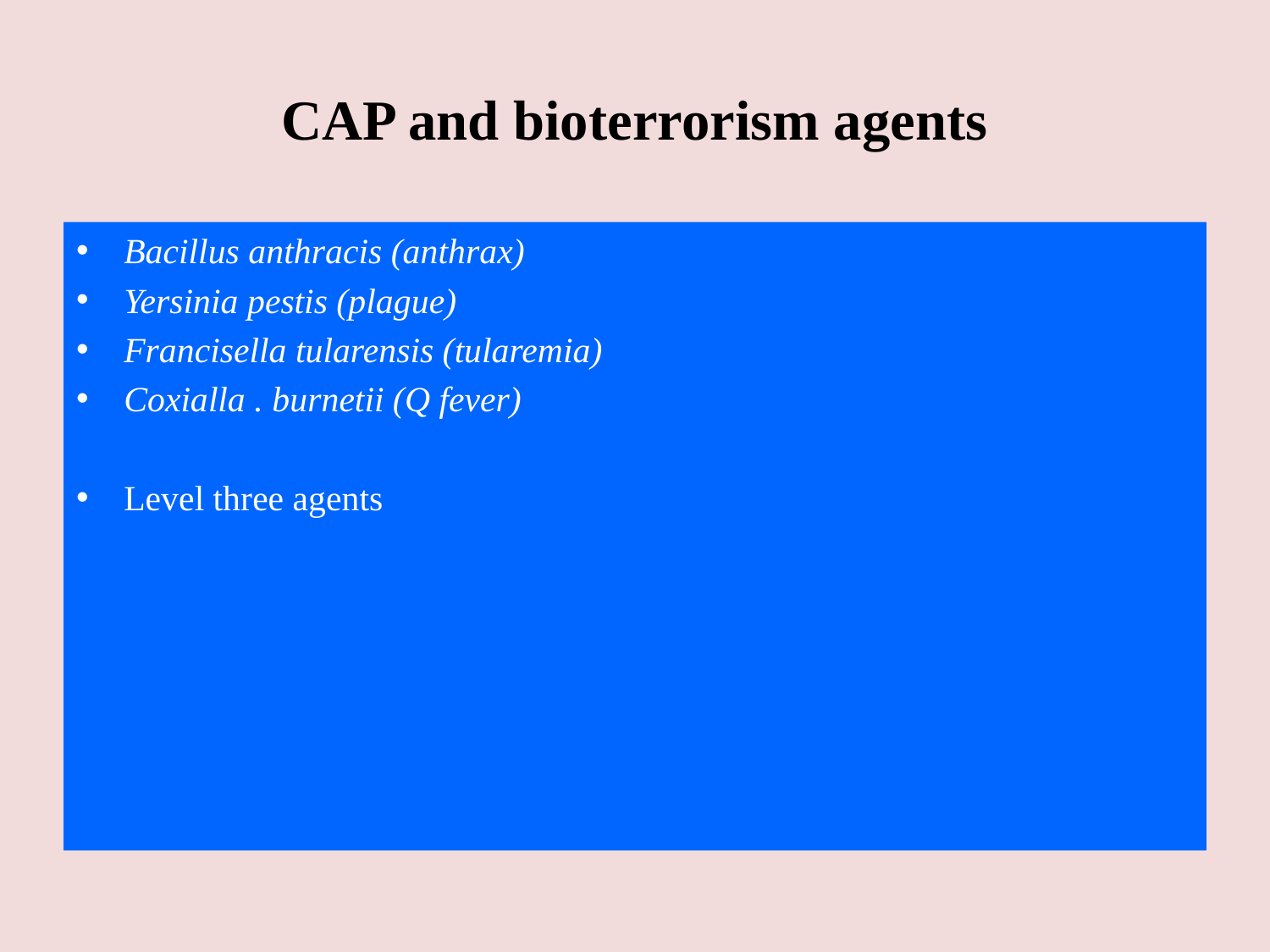

# CAP and bioterrorism agents
Bacillus anthracis (anthrax)
Yersinia pestis (plague)
Francisella tularensis (tularemia)
Coxialla . burnetii (Q fever)

Level three agents